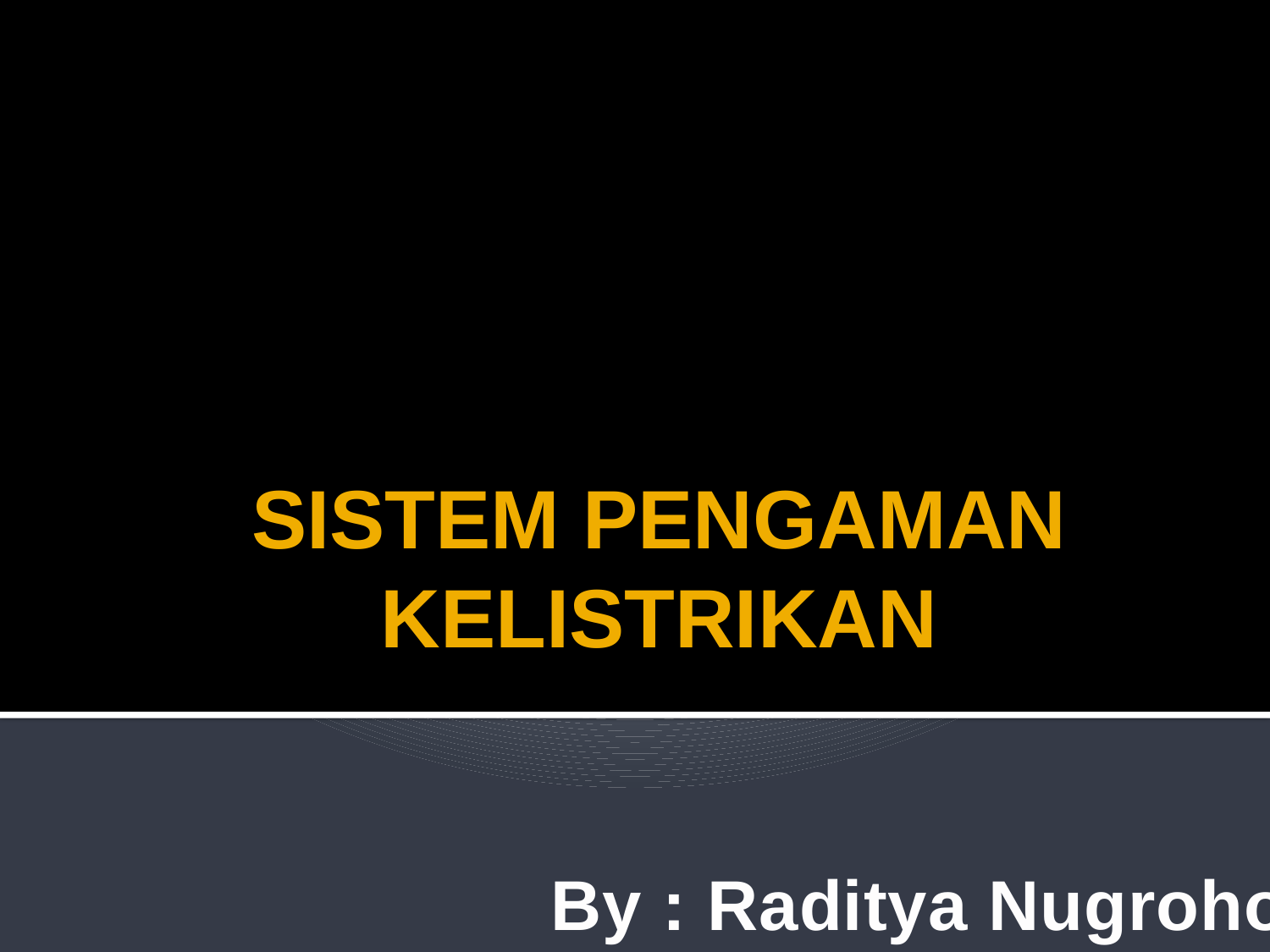

# SISTEM PENGAMAN KELISTRIKAN
By : Raditya Nugroho